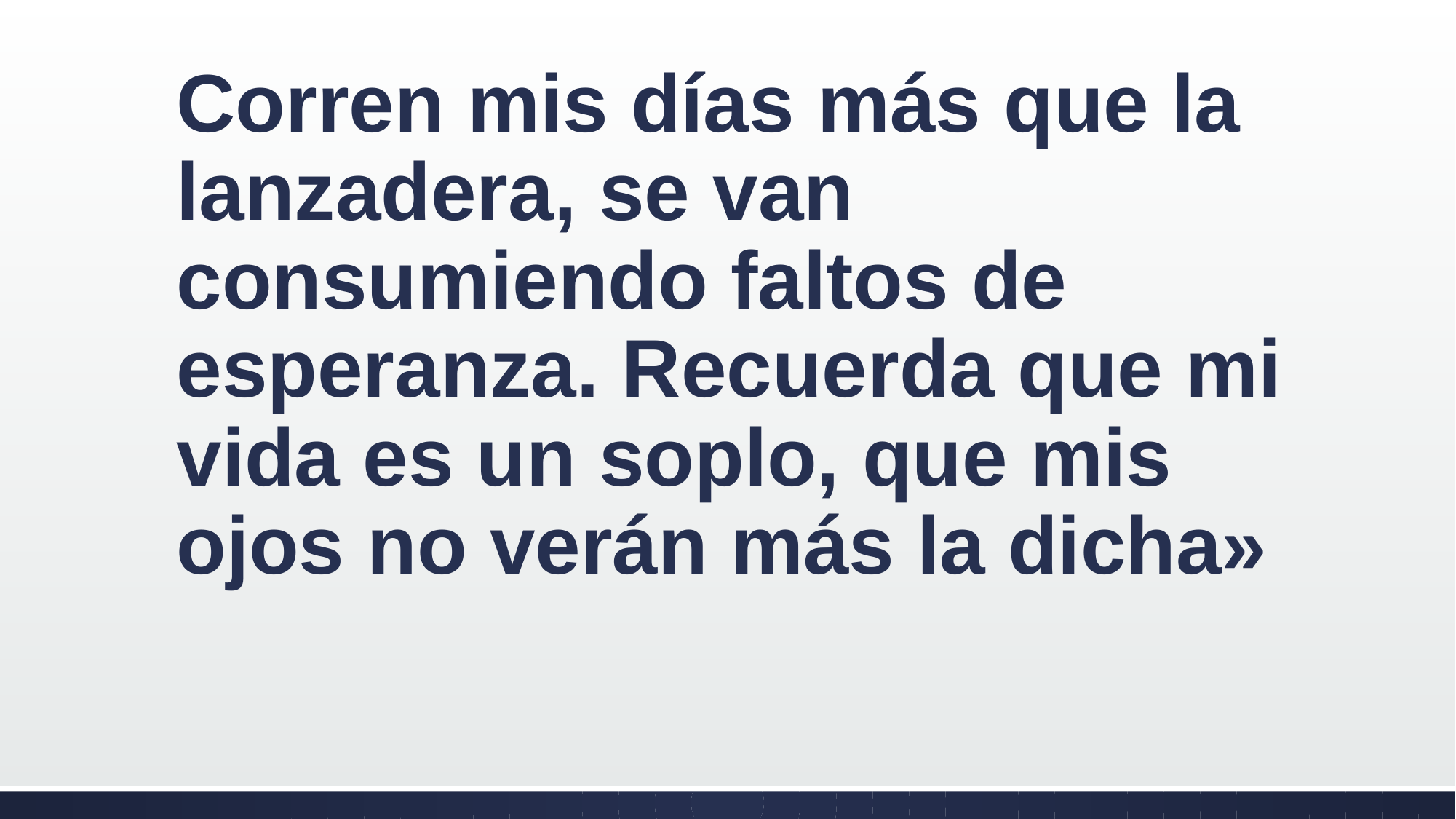

#
Corren mis días más que la lanzadera, se van consumiendo faltos de esperanza. Recuerda que mi vida es un soplo, que mis ojos no verán más la dicha»